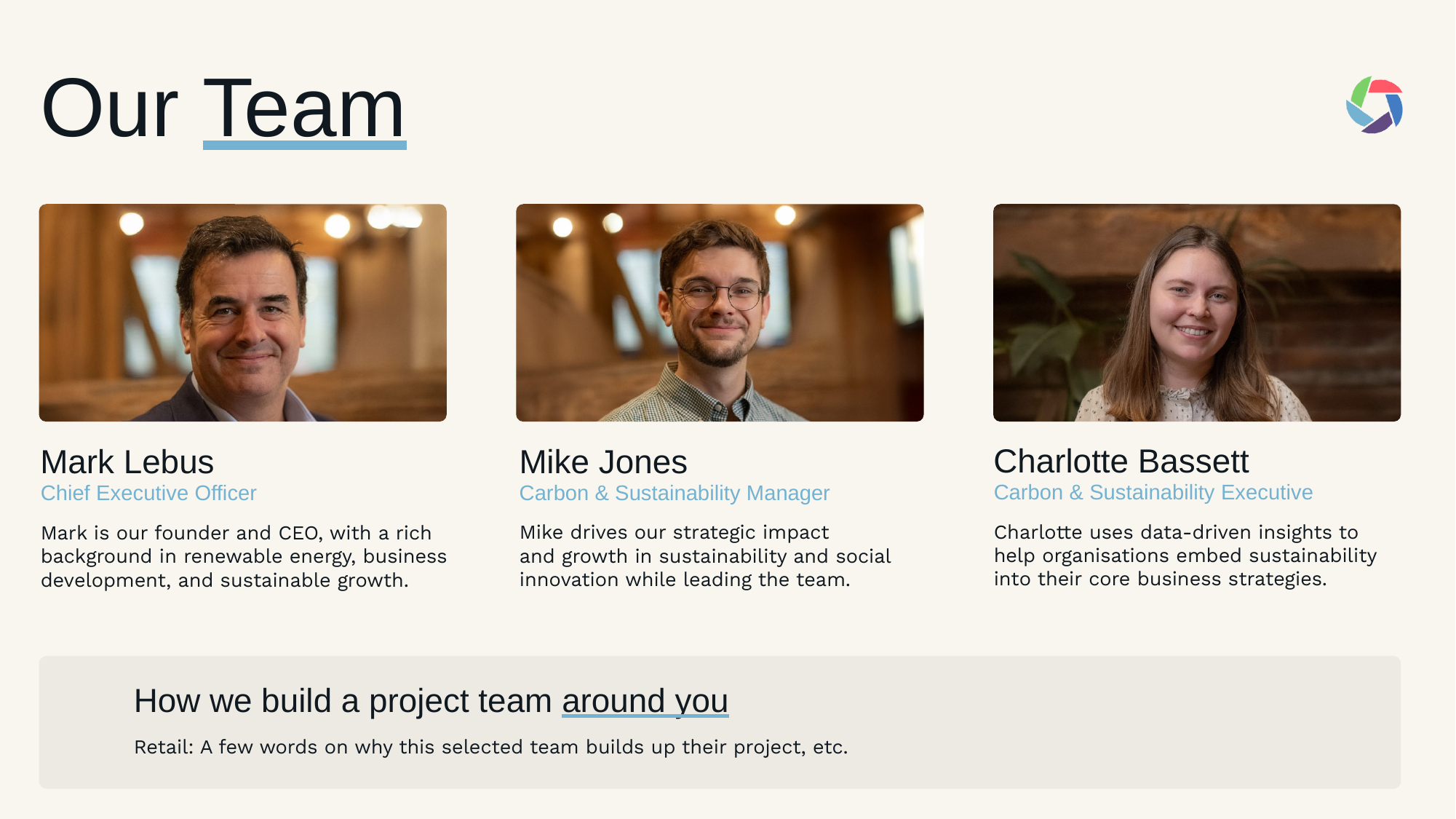

# Our Team
Charlotte Bassett
Mike Jones
Mark Lebus
Carbon & Sustainability Executive

Carbon & Sustainability Manager
Chief Executive Officer
Charlotte uses data-driven insights to
help organisations embed sustainability into their core business strategies.

Mike drives our strategic impact
and growth in sustainability and social innovation while leading the team.
Mark is our founder and CEO, with a rich background in renewable energy, business development, and sustainable growth.

Retail: A few words on why this selected team builds up their project, etc.